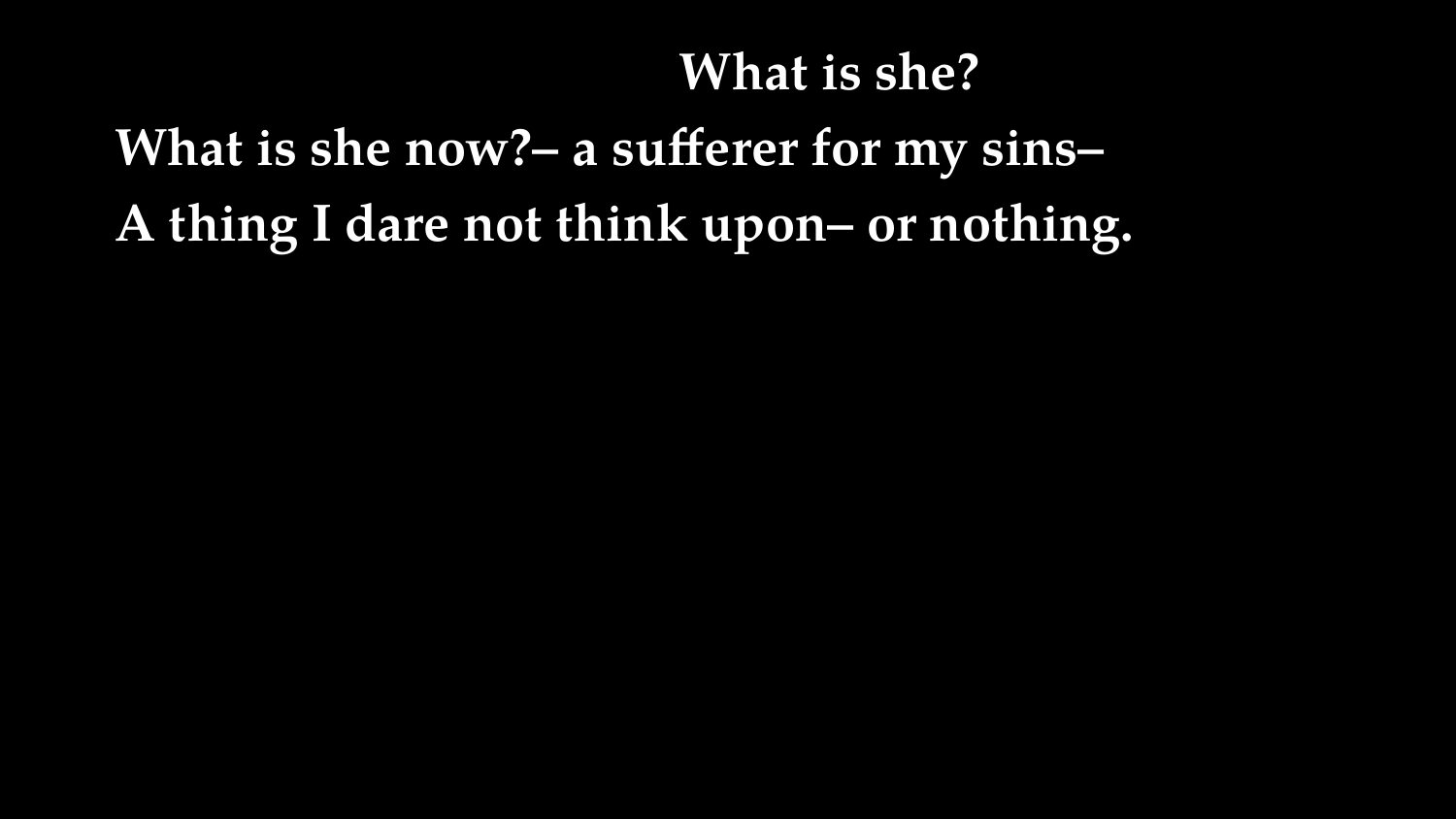

# What is she? What is she now?– a sufferer for my sins– A thing I dare not think upon– or nothing.